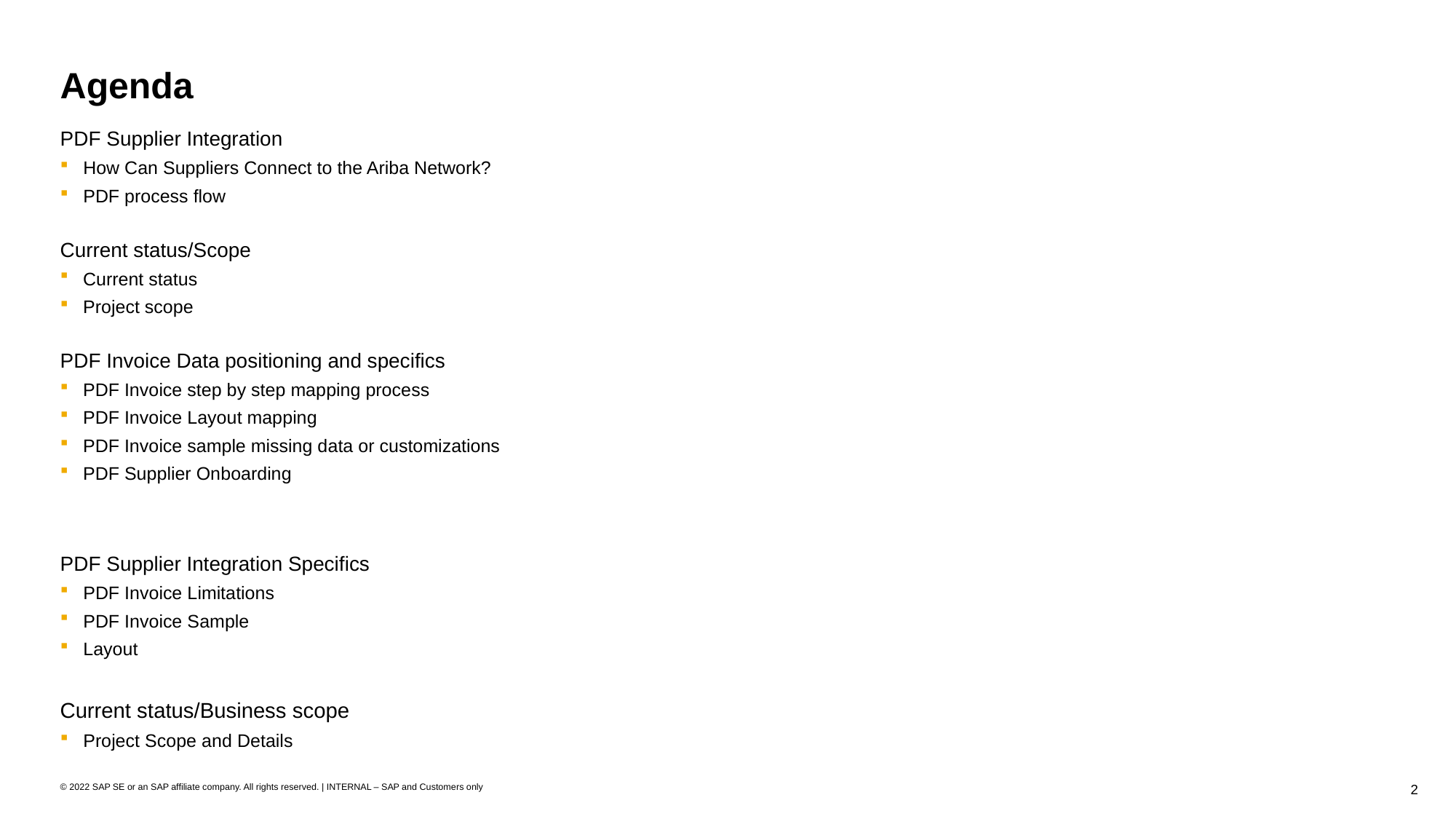

# Agenda
PDF Supplier Integration
How Can Suppliers Connect to the Ariba Network?
PDF process flow
Current status/Scope
Current status
Project scope
PDF Invoice Data positioning and specifics
PDF Invoice step by step mapping process
PDF Invoice Layout mapping
PDF Invoice sample missing data or customizations
PDF Supplier Onboarding

PDF Supplier Integration Specifics
PDF Invoice Limitations
PDF Invoice Sample
Layout

Current status/Business scope
Project Scope and Details